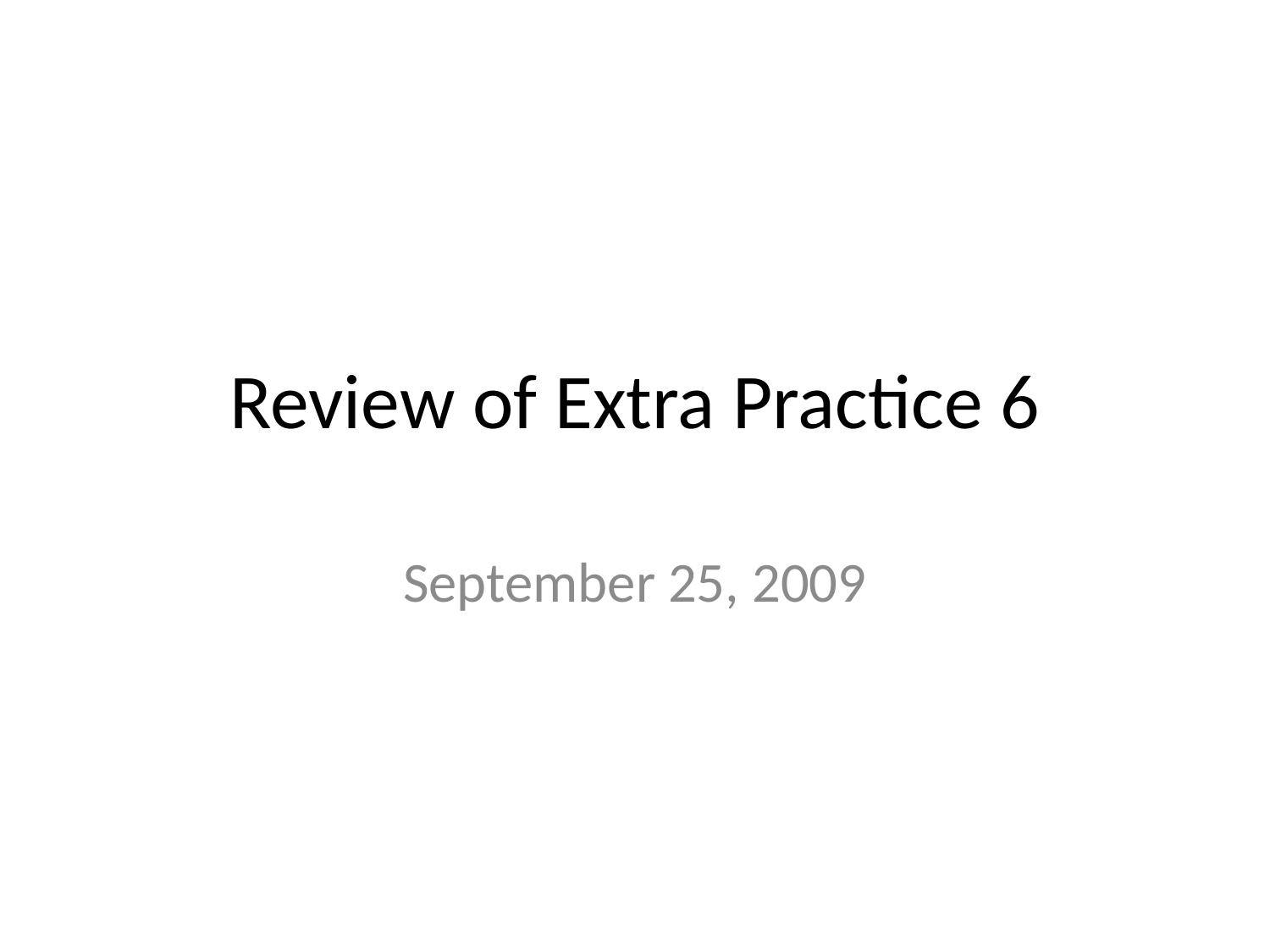

# Review of Extra Practice 6
September 25, 2009